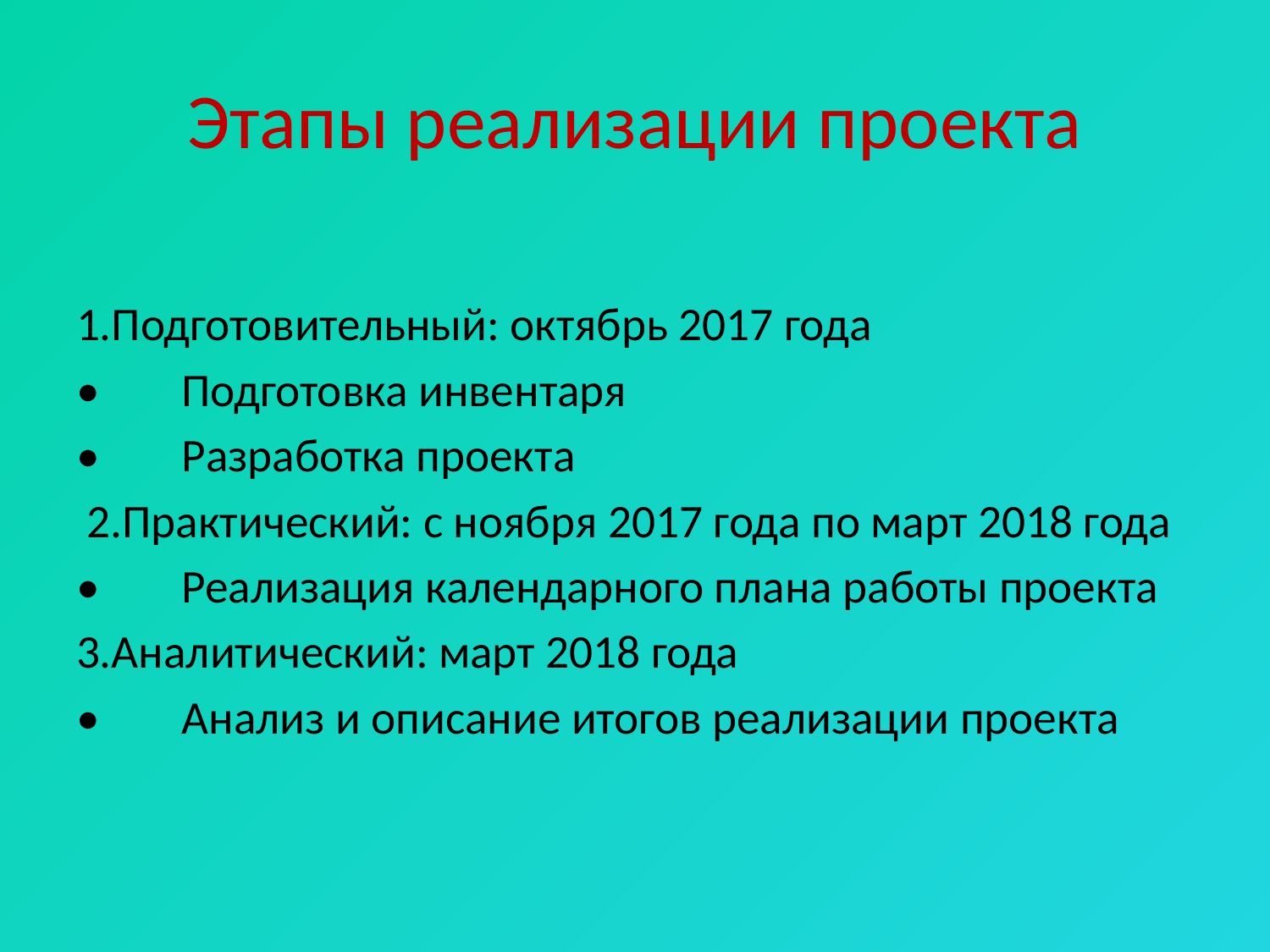

# Этапы реализации проекта

1.Подготовительный: октябрь 2017 года
•	Подготовка инвентаря
•	Разработка проекта
 2.Практический: с ноября 2017 года по март 2018 года
•	Реализация календарного плана работы проекта
3.Аналитический: март 2018 года
•	Анализ и описание итогов реализации проекта